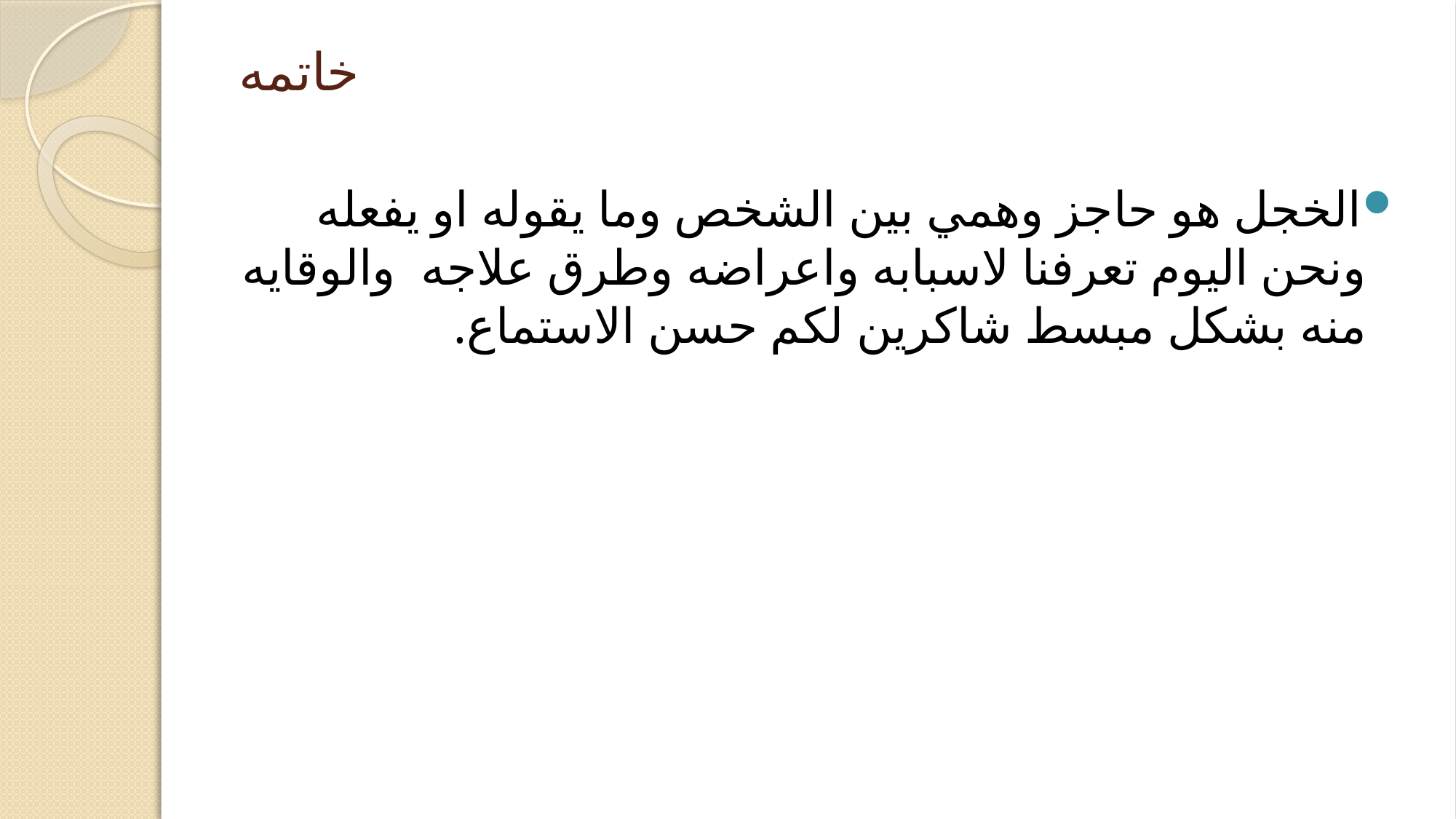

# خاتمه
الخجل هو حاجز وهمي بين الشخص وما يقوله او يفعله ونحن اليوم تعرفنا لاسبابه واعراضه وطرق علاجه  والوقايه منه بشكل مبسط شاكرين لكم حسن الاستماع.